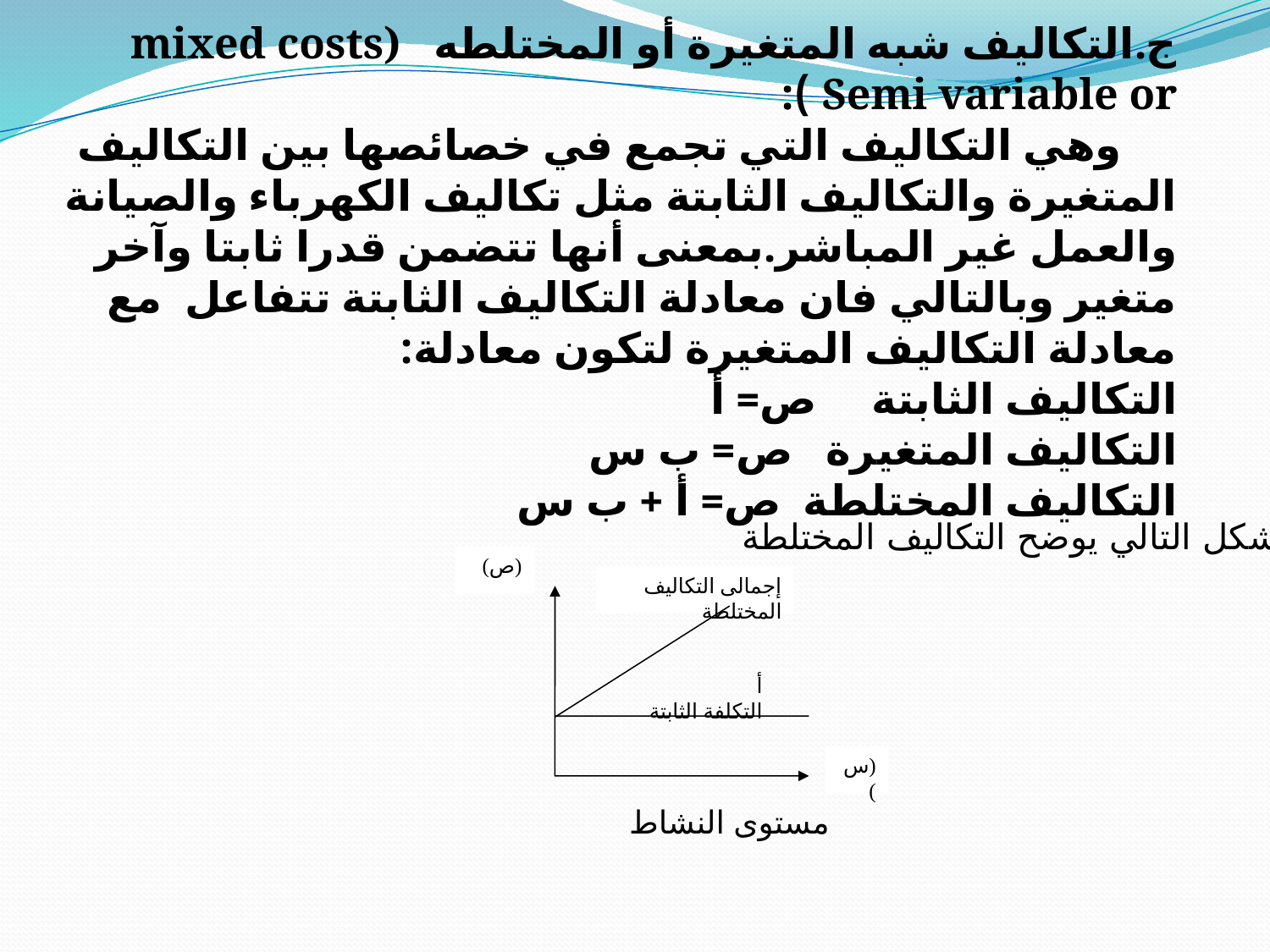

ج.التكاليف شبه المتغيرة أو المختلطه   mixed costs) Semi variable or ):
     	وهي التكاليف التي تجمع في خصائصها بين التكاليف المتغيرة والتكاليف الثابتة مثل تكاليف الكهرباء والصيانة والعمل غير المباشر.بمعنى أنها تتضمن قدرا ثابتا وآخر متغير وبالتالي فان معادلة التكاليف الثابتة تتفاعل  مع معادلة التكاليف المتغيرة لتكون معادلة:
التكاليف الثابتة     ص= أ
التكاليف المتغيرة   ص= ب س
التكاليف المختلطة  ص= أ + ب س

الشكل التالي يوضح التكاليف المختلطة

(ص)
إجمالى التكاليف المختلطة

أ
التكلفة الثابتة

(س)

مستوى النشاط